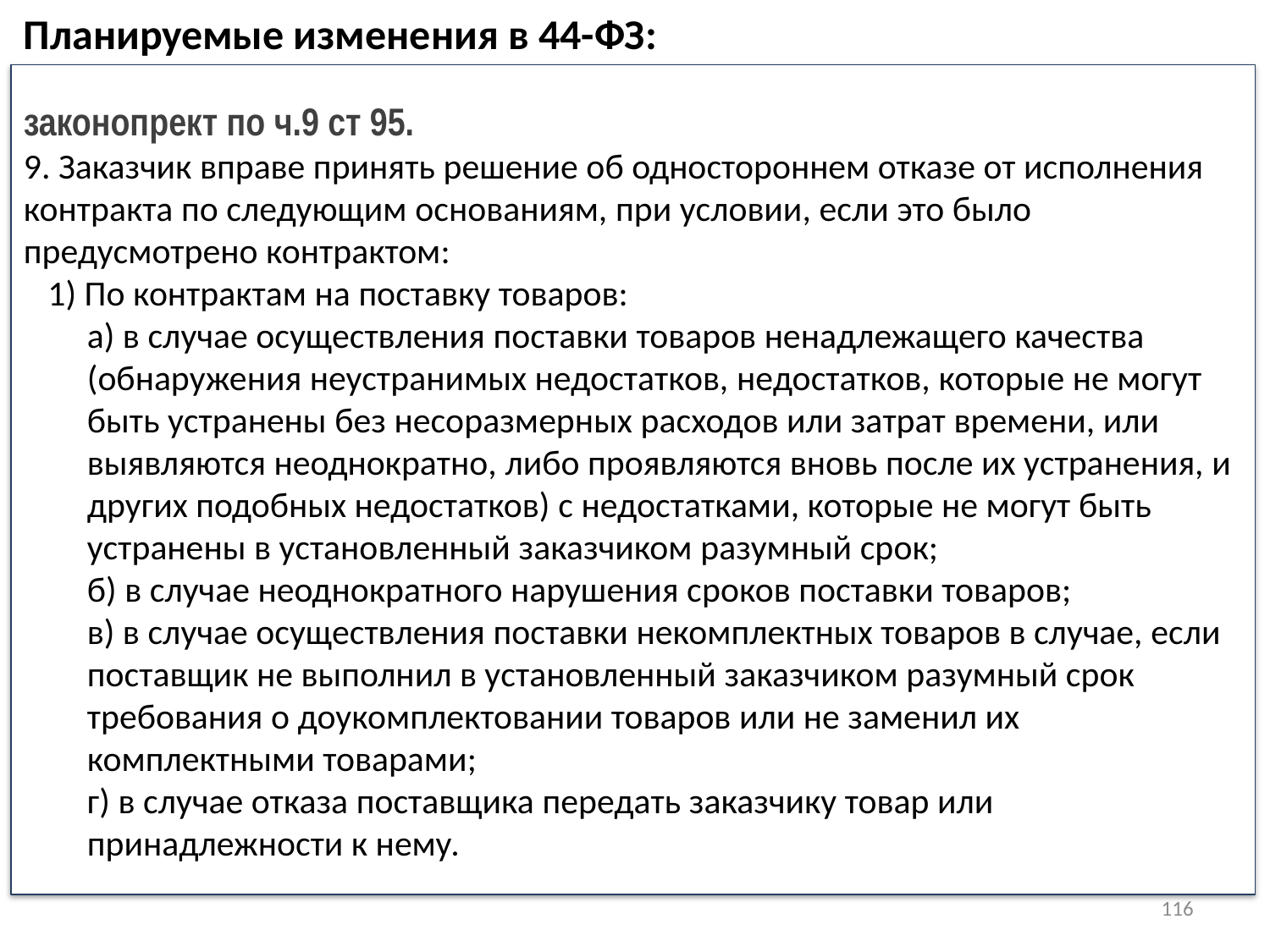

Планируемые изменения в 44-ФЗ:
законопрект по ч.9 ст 95.
9. Заказчик вправе принять решение об одностороннем отказе от исполнения контракта по следующим основаниям, при условии, если это было предусмотрено контрактом:
   1) По контрактам на поставку товаров:
а) в случае осуществления поставки товаров ненадлежащего качества (обнаружения неустранимых недостатков, недостатков, которые не могут быть устранены без несоразмерных расходов или затрат времени, или выявляются неоднократно, либо проявляются вновь после их устранения, и других подобных недостатков) с недостатками, которые не могут быть устранены в установленный заказчиком разумный срок;
б) в случае неоднократного нарушения сроков поставки товаров;
в) в случае осуществления поставки некомплектных товаров в случае, если поставщик не выполнил в установленный заказчиком разумный срок требования о доукомплектовании товаров или не заменил их комплектными товарами;
г) в случае отказа поставщика передать заказчику товар или принадлежности к нему.
116